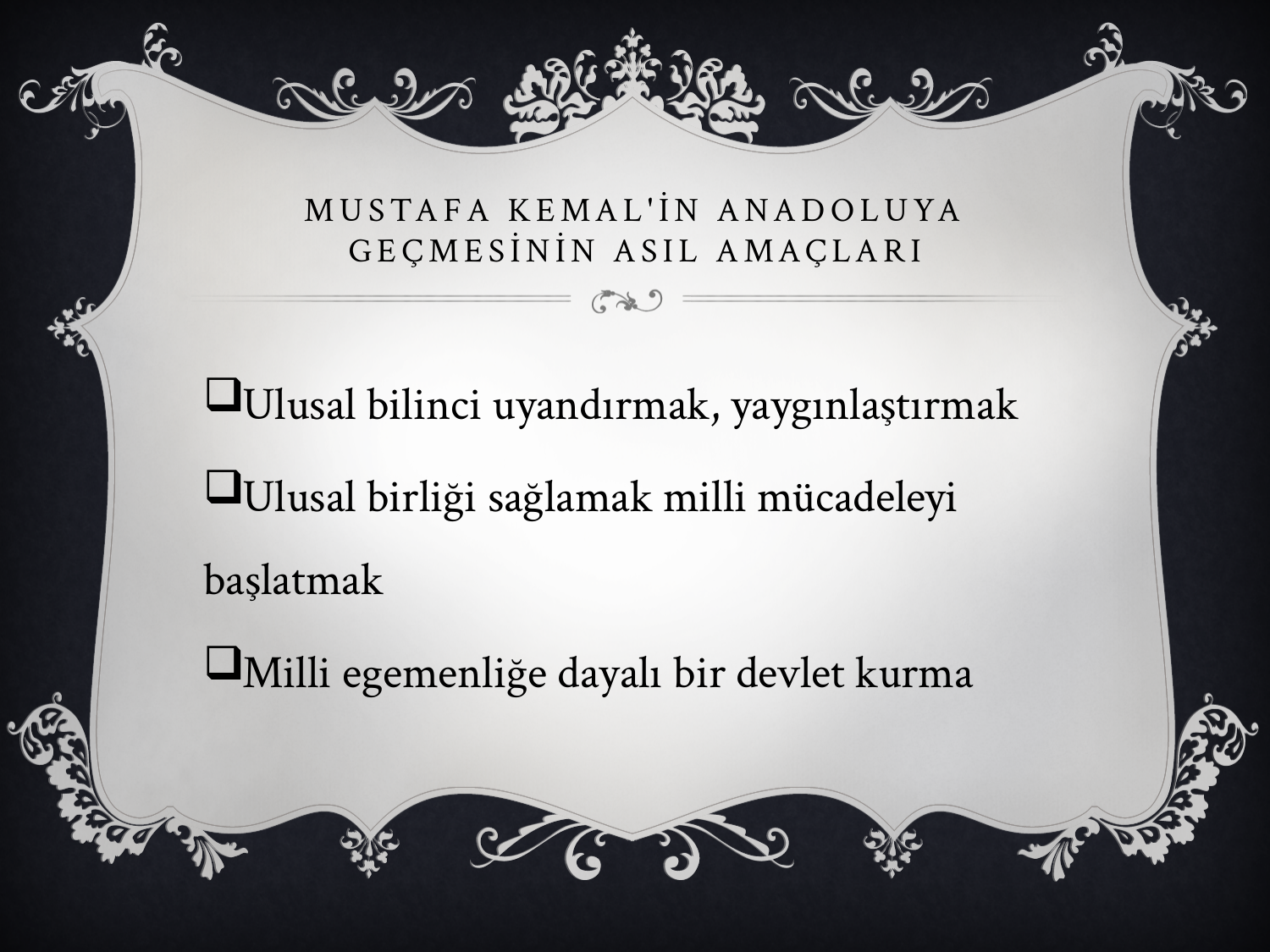

# Mustafa Kemal'in anadoluya geçmesinin asıl amaçları
Ulusal bilinci uyandırmak, yaygınlaştırmak
Ulusal birliği sağlamak milli mücadeleyi başlatmak
Milli egemenliğe dayalı bir devlet kurma